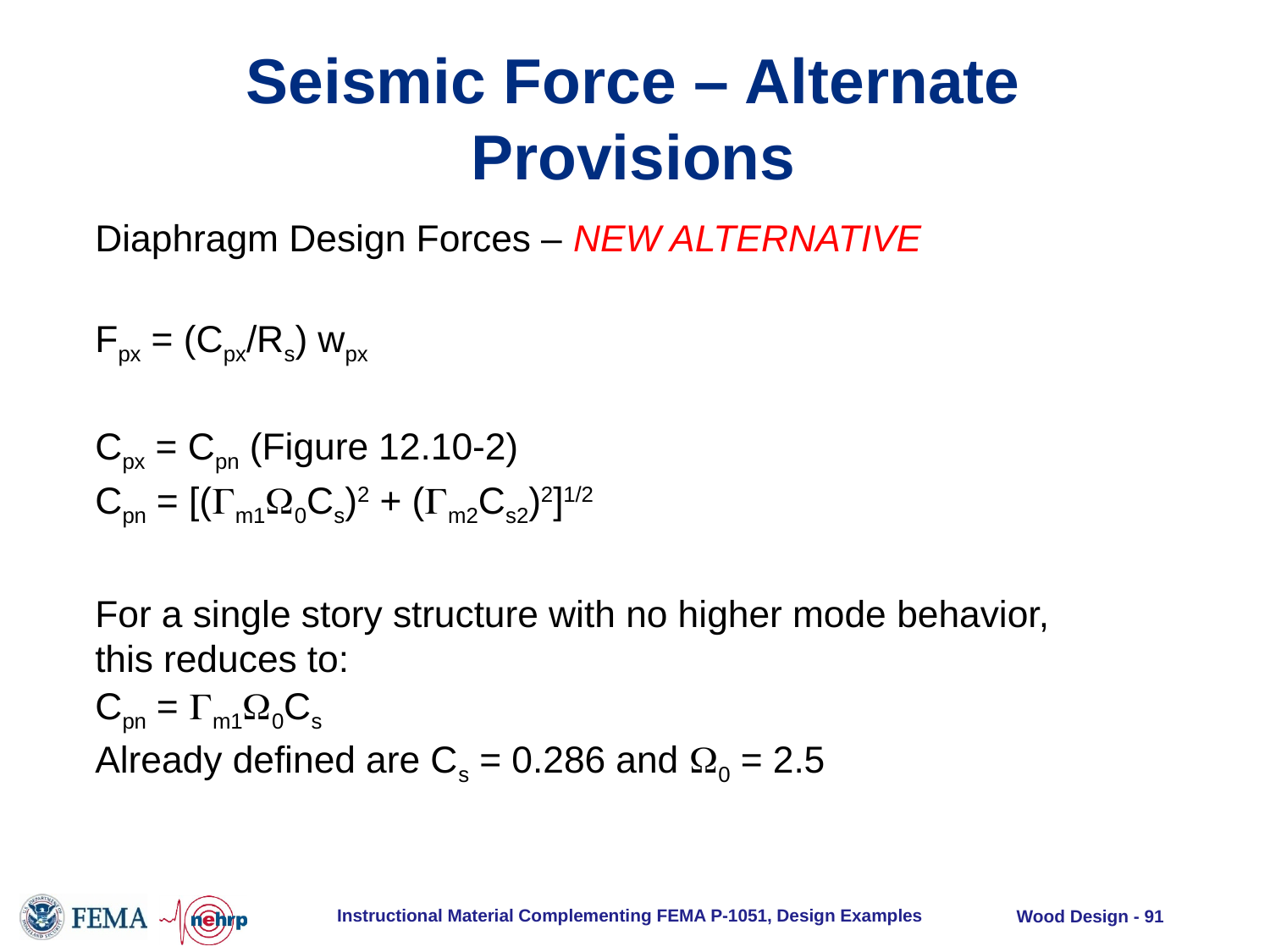

# Seismic Force – Alternate Provisions
Diaphragm Design Forces – NEW ALTERNATIVE

Fpx = (Cpx/Rs) wpx

Cpx = Cpn (Figure 12.10-2)
Cpn = [(Γm1Ω0Cs)2 + (Γm2Cs2)2]1/2

For a single story structure with no higher mode behavior, this reduces to:
Cpn = Γm1Ω0Cs
Already defined are Cs = 0.286 and Ω0 = 2.5